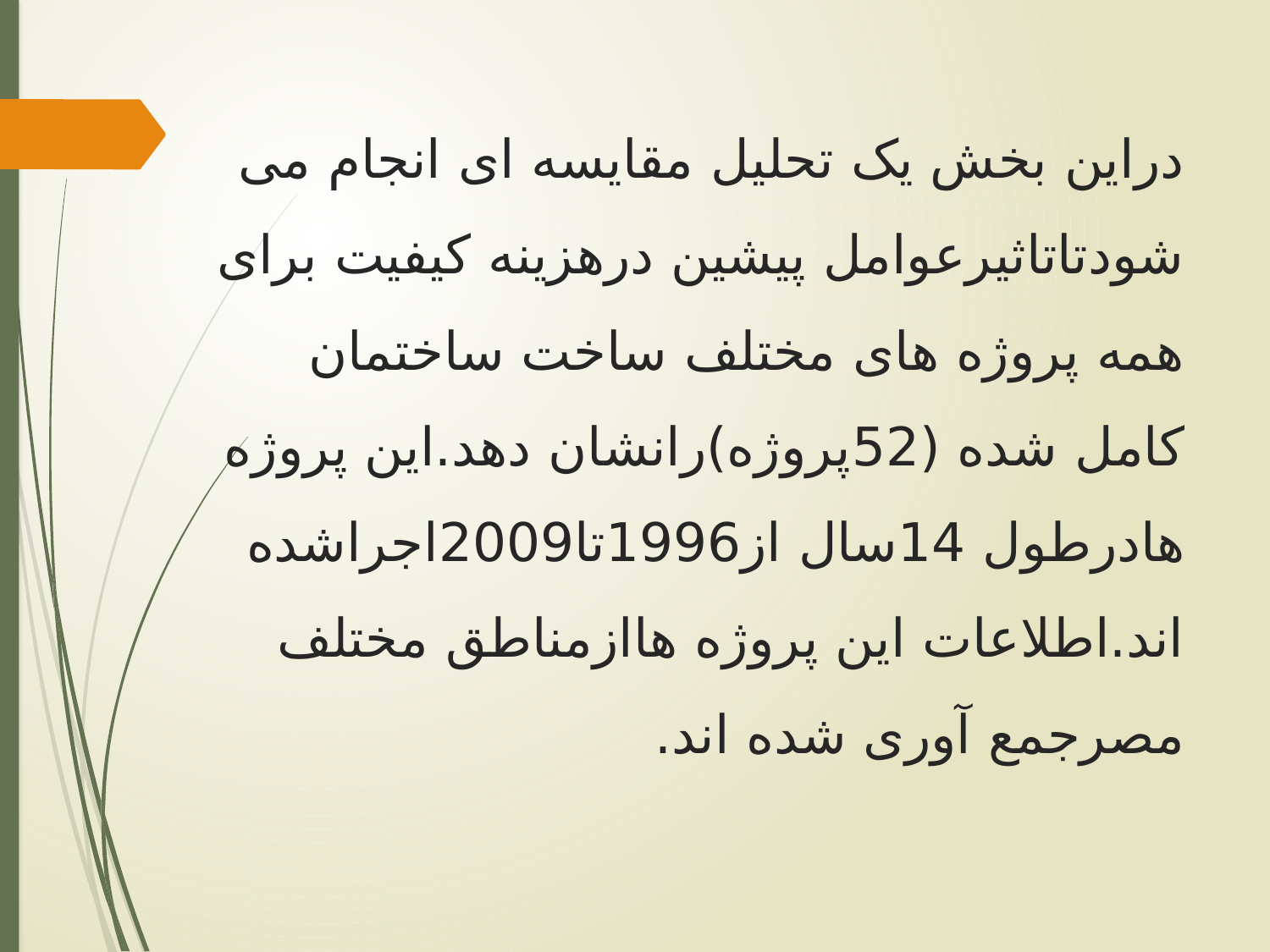

# دراین بخش یک تحلیل مقایسه ای انجام می شودتاتاثیرعوامل پیشین درهزینه کیفیت برای همه پروژه های مختلف ساخت ساختمان کامل شده (52پروژه)رانشان دهد.این پروژه هادرطول 14سال از1996تا2009اجراشده اند.اطلاعات این پروژه هاازمناطق مختلف مصرجمع آوری شده اند.